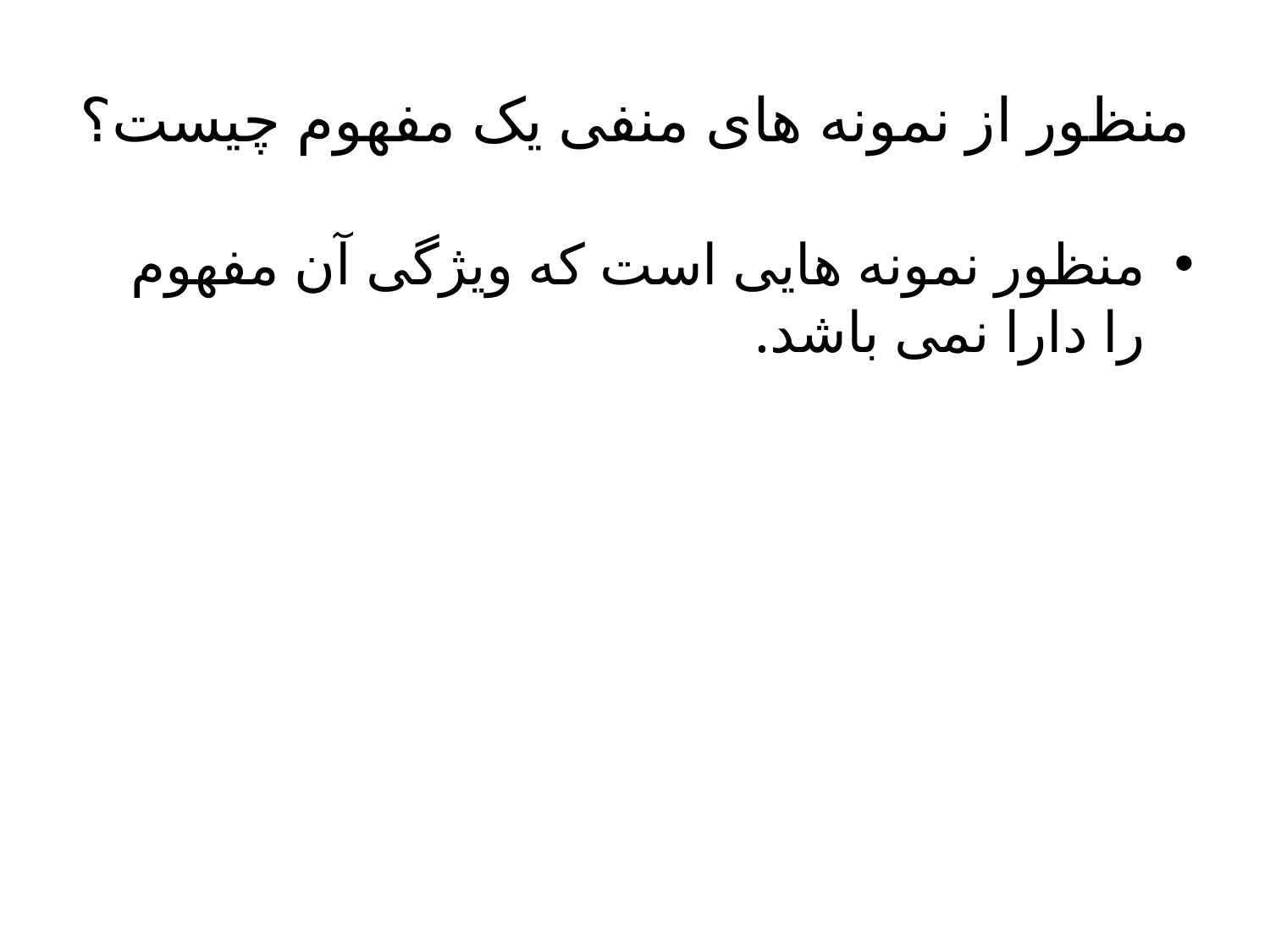

# منظور از نمونه های منفی یک مفهوم چیست؟
منظور نمونه هایی است که ویژگی آن مفهوم را دارا نمی باشد.